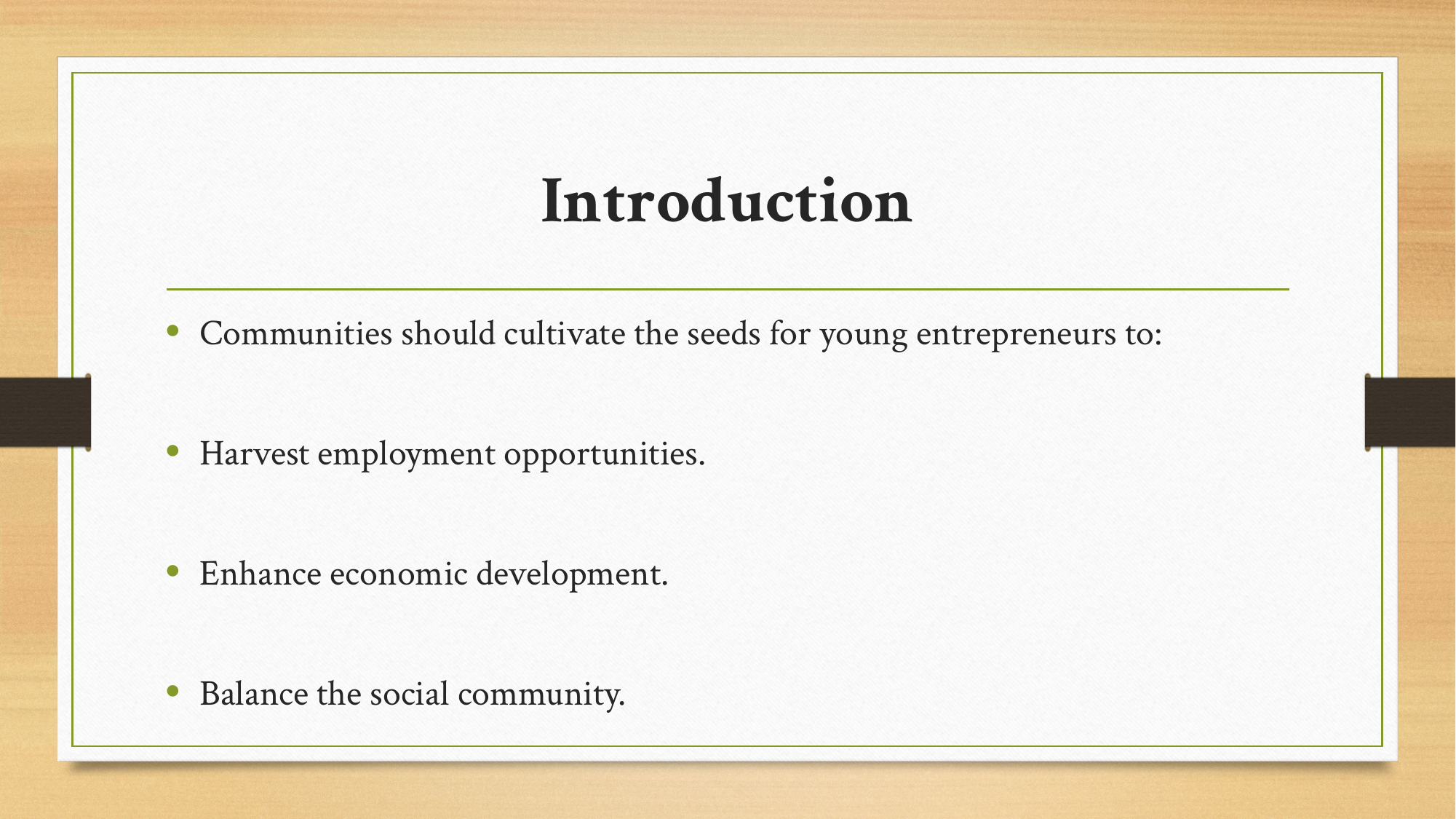

# Introduction
Communities should cultivate the seeds for young entrepreneurs to:

Harvest employment opportunities.

Enhance economic development.

Balance the social community.